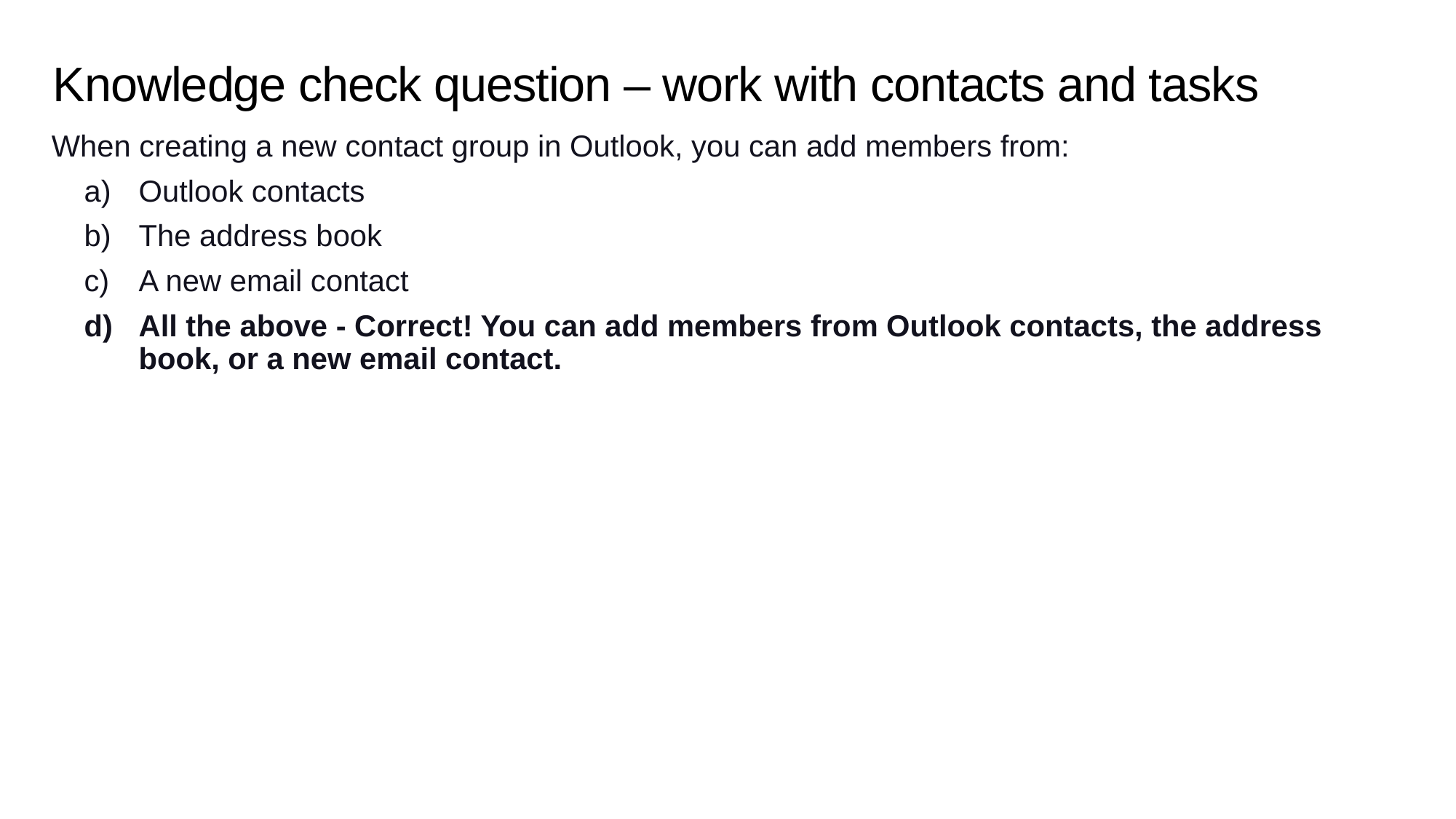

# Knowledge check question – work with contacts and tasks
When creating a new contact group in Outlook, you can add members from:
Outlook contacts
The address book
A new email contact
All the above - Correct! You can add members from Outlook contacts, the address book, or a new email contact.